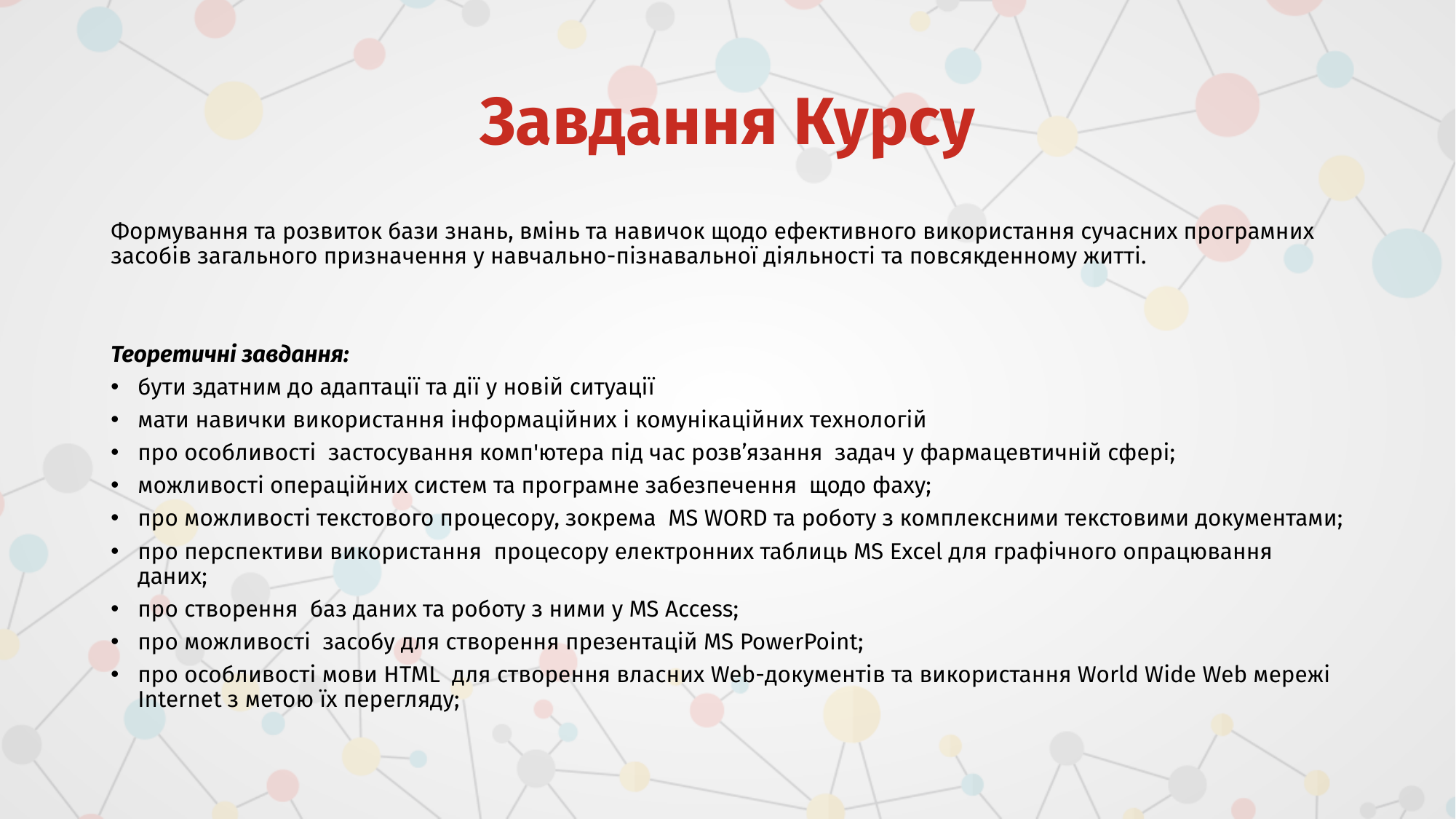

# Завдання Курсу
Формування та розвиток бази знань, вмінь та навичок щодо ефективного використання сучасних програмних засобів загального призначення у навчально-пізнавальної діяльності та повсякденному житті.

Теоретичні завдання:
бути здатним до адаптації та дії у новій ситуації
мати навички використання інформаційних і комунікаційних технологій
про особливості  застосування комп'ютера під час розв’язання  задач у фармацевтичній сфері;
можливості операційних систем та програмне забезпечення  щодо фаху;
про можливості текстового процесору, зокрема  MS WORD та роботу з комплексними текстовими документами;
про перспективи використання  процесору електронних таблиць MS Excel для графічного опрацювання даних;
про створення  баз даних та роботу з ними у MS Access;
про можливості  засобу для створення презентацій MS PowerPoint;
про особливості мови HTML  для створення власних Web-документів та використання World Wide Web мережі  Internet з метою їх перегляду;